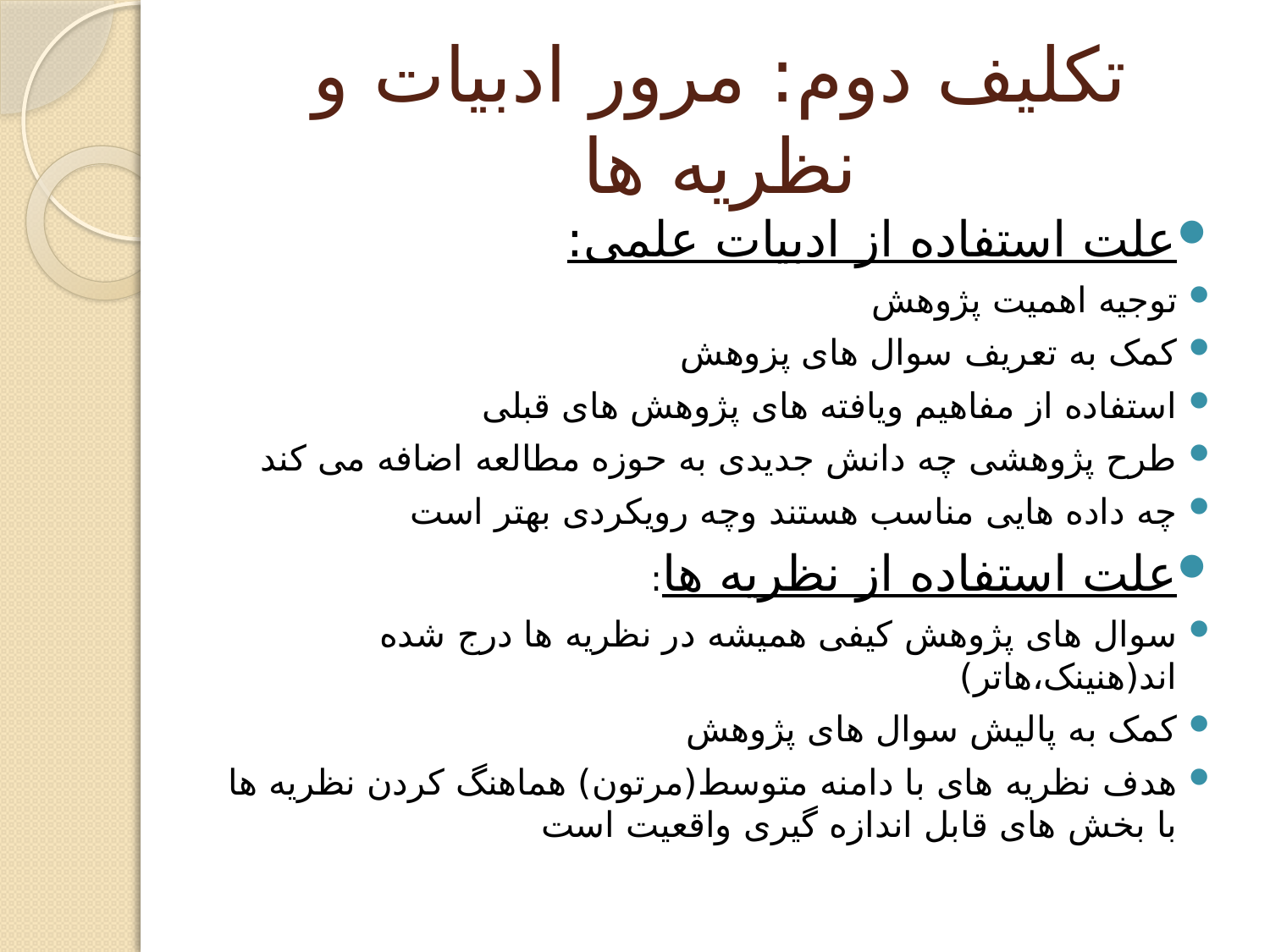

# تکلیف دوم: مرور ادبیات و نظریه ها
علت استفاده از ادبیات علمی:
توجیه اهمیت پژوهش
کمک به تعریف سوال های پزوهش
استفاده از مفاهیم ویافته های پژوهش های قبلی
طرح پژوهشی چه دانش جدیدی به حوزه مطالعه اضافه می کند
چه داده هایی مناسب هستند وچه رویکردی بهتر است
علت استفاده از نظریه ها:
سوال های پژوهش کیفی همیشه در نظریه ها درج شده اند(هنینک،هاتر)
کمک به پالیش سوال های پژوهش
هدف نظریه های با دامنه متوسط(مرتون) هماهنگ کردن نظریه ها با بخش های قابل اندازه گیری واقعیت است